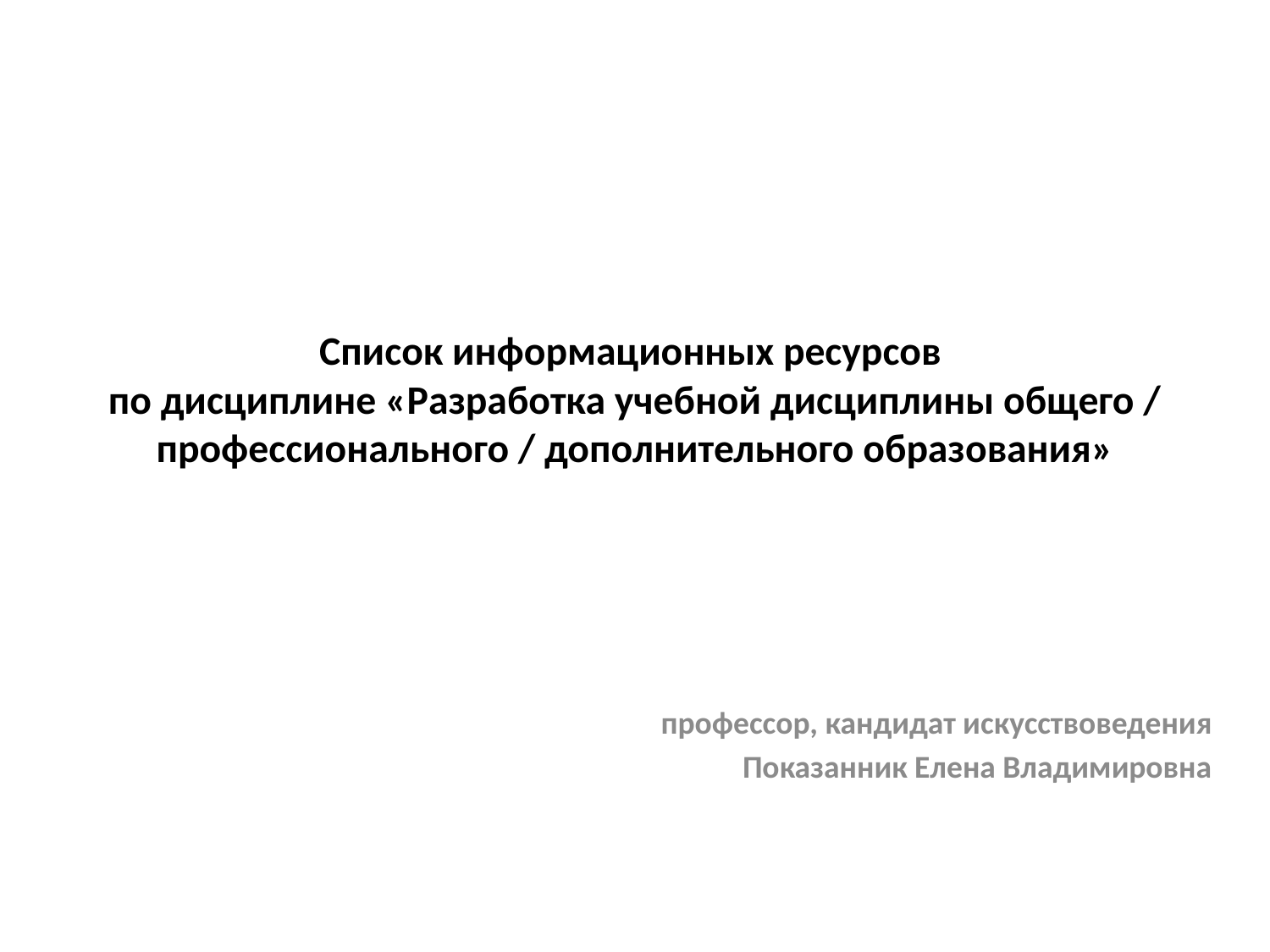

# Список информационных ресурсов по дисциплине «Разработка учебной дисциплины общего / профессионального / дополнительного образования»
профессор, кандидат искусствоведения
Показанник Елена Владимировна